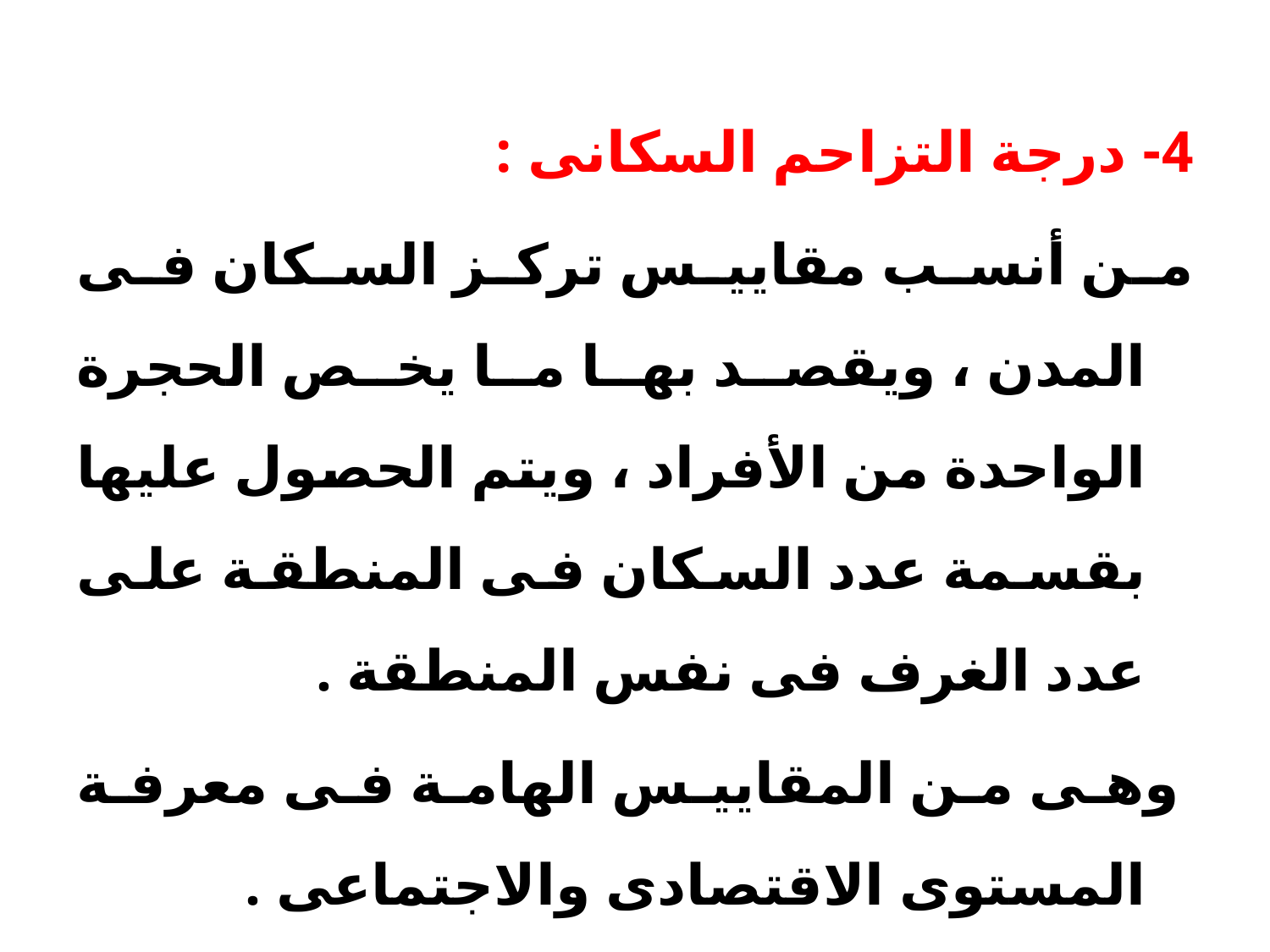

4- درجة التزاحم السكانى :
من أنسب مقاييس تركز السكان فى المدن ، ويقصد بها ما يخص الحجرة الواحدة من الأفراد ، ويتم الحصول عليها بقسمة عدد السكان فى المنطقة على عدد الغرف فى نفس المنطقة .
 وهى من المقاييس الهامة فى معرفة المستوى الاقتصادى والاجتماعى .